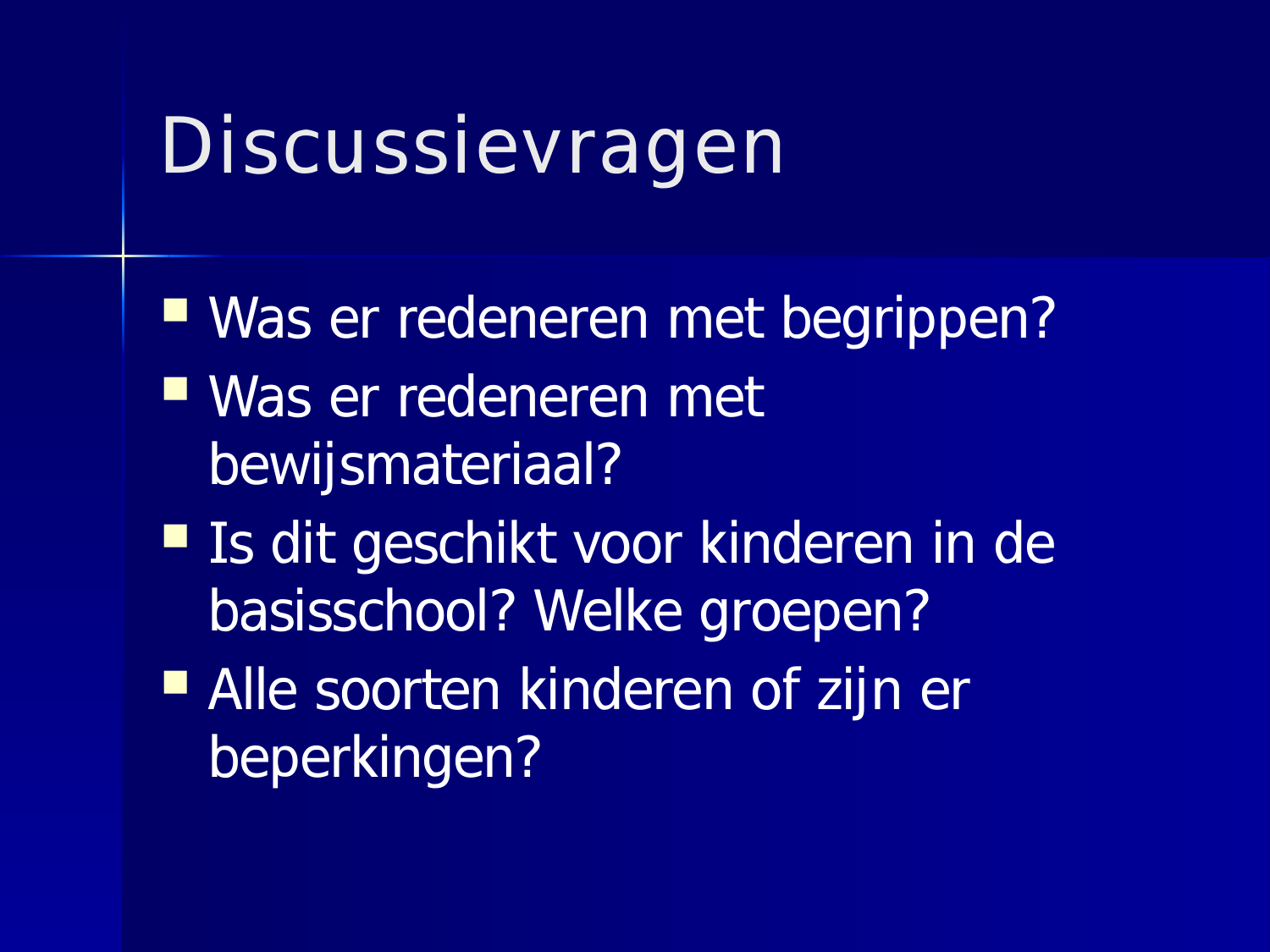

# Discussievragen
Was er redeneren met begrippen?
Was er redeneren met bewijsmateriaal?
Is dit geschikt voor kinderen in de basisschool? Welke groepen?
Alle soorten kinderen of zijn er beperkingen?